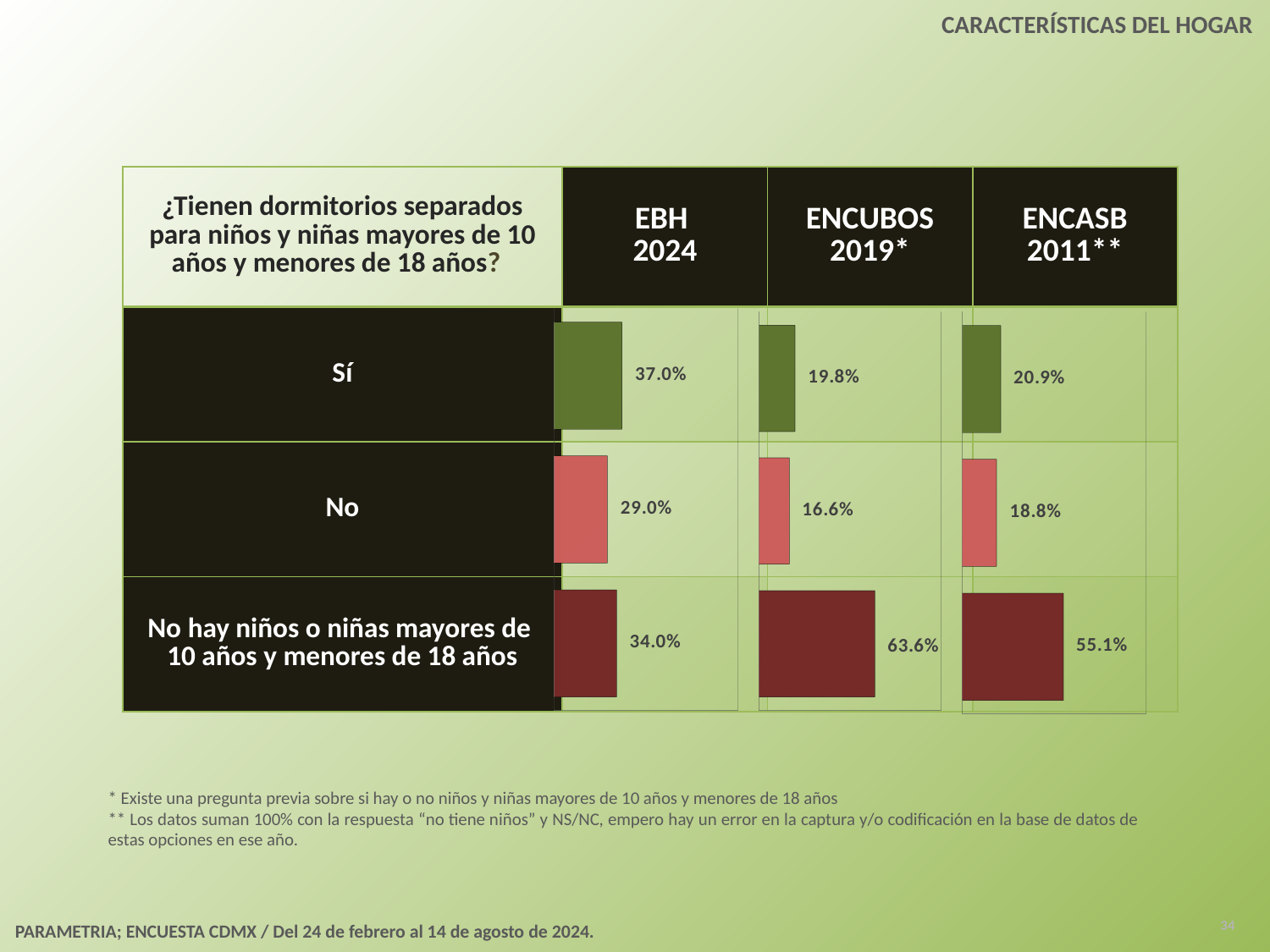

CARACTERÍSTICAS DEL HOGAR
| ¿Tienen dormitorios separados para niños y niñas mayores de 10 años y menores de 18 años? | EBH 2024 | ENCUBOS 2019\* | ENCASB 2011\*\* |
| --- | --- | --- | --- |
| Sí |  |  |  |
| No |  |  |  |
| No hay niños o niñas mayores de 10 años y menores de 18 años |  |  |  |

[unsupported chart]

[unsupported chart]

[unsupported chart]

* Existe una pregunta previa sobre si hay o no niños y niñas mayores de 10 años y menores de 18 años
** Los datos suman 100% con la respuesta “no tiene niños” y NS/NC, empero hay un error en la captura y/o codificación en la base de datos de estas opciones en ese año.

34
PARAMETRIA; ENCUESTA CDMX / Del 24 de febrero al 14 de agosto de 2024.